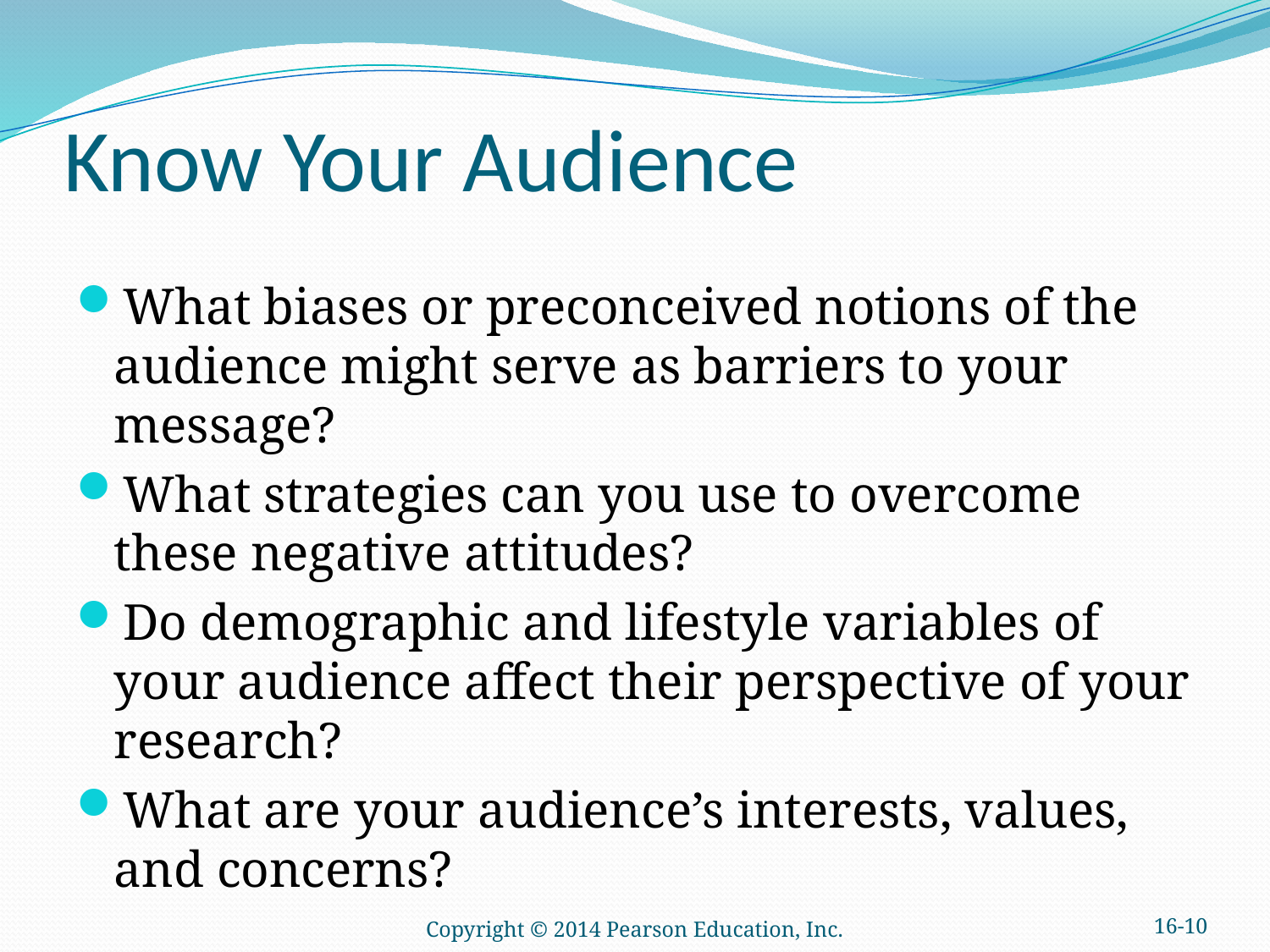

# Know Your Audience
What biases or preconceived notions of the audience might serve as barriers to your message?
What strategies can you use to overcome these negative attitudes?
Do demographic and lifestyle variables of your audience affect their perspective of your research?
What are your audience’s interests, values, and concerns?